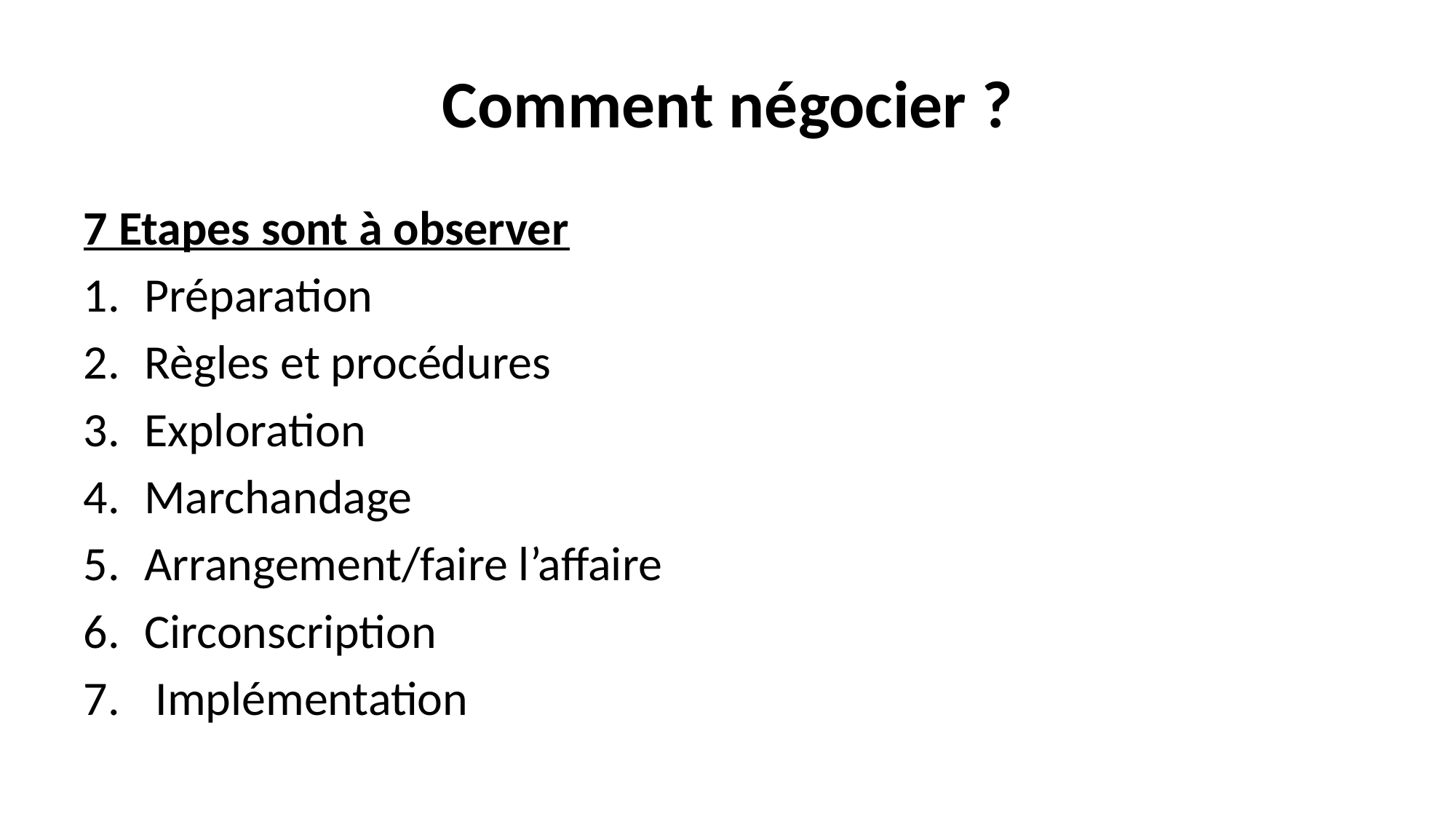

# Comment négocier ?
7 Etapes sont à observer
Préparation
Règles et procédures
Exploration
Marchandage
Arrangement/faire l’affaire
Circonscription
 Implémentation